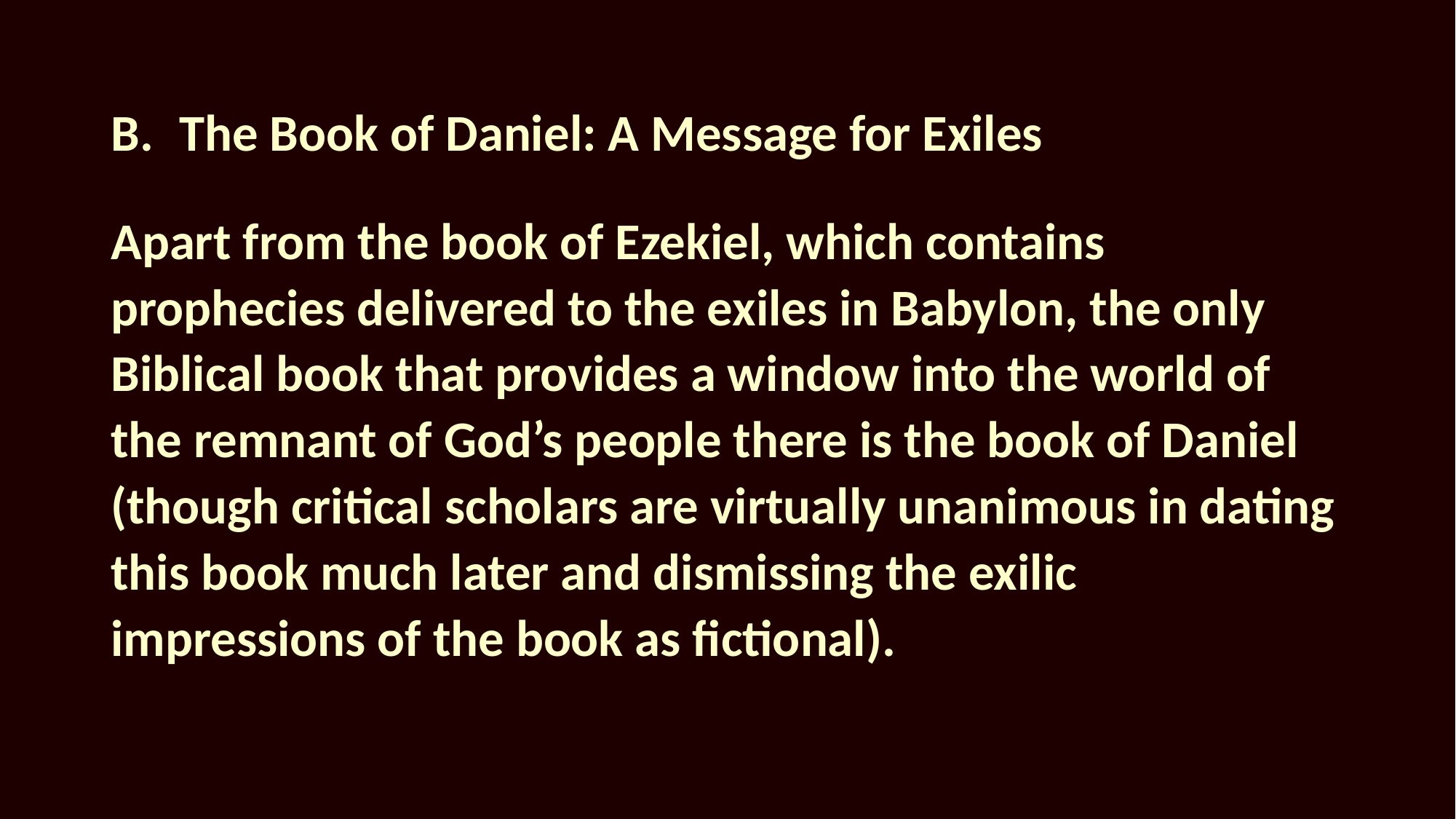

# B.	The Book of Daniel: A Message for Exiles
Apart from the book of Ezekiel, which contains prophecies delivered to the exiles in Babylon, the only Biblical book that provides a window into the world of the remnant of God’s people there is the book of Daniel (though critical scholars are virtually unanimous in dating this book much later and dismissing the exilic impressions of the book as fictional).